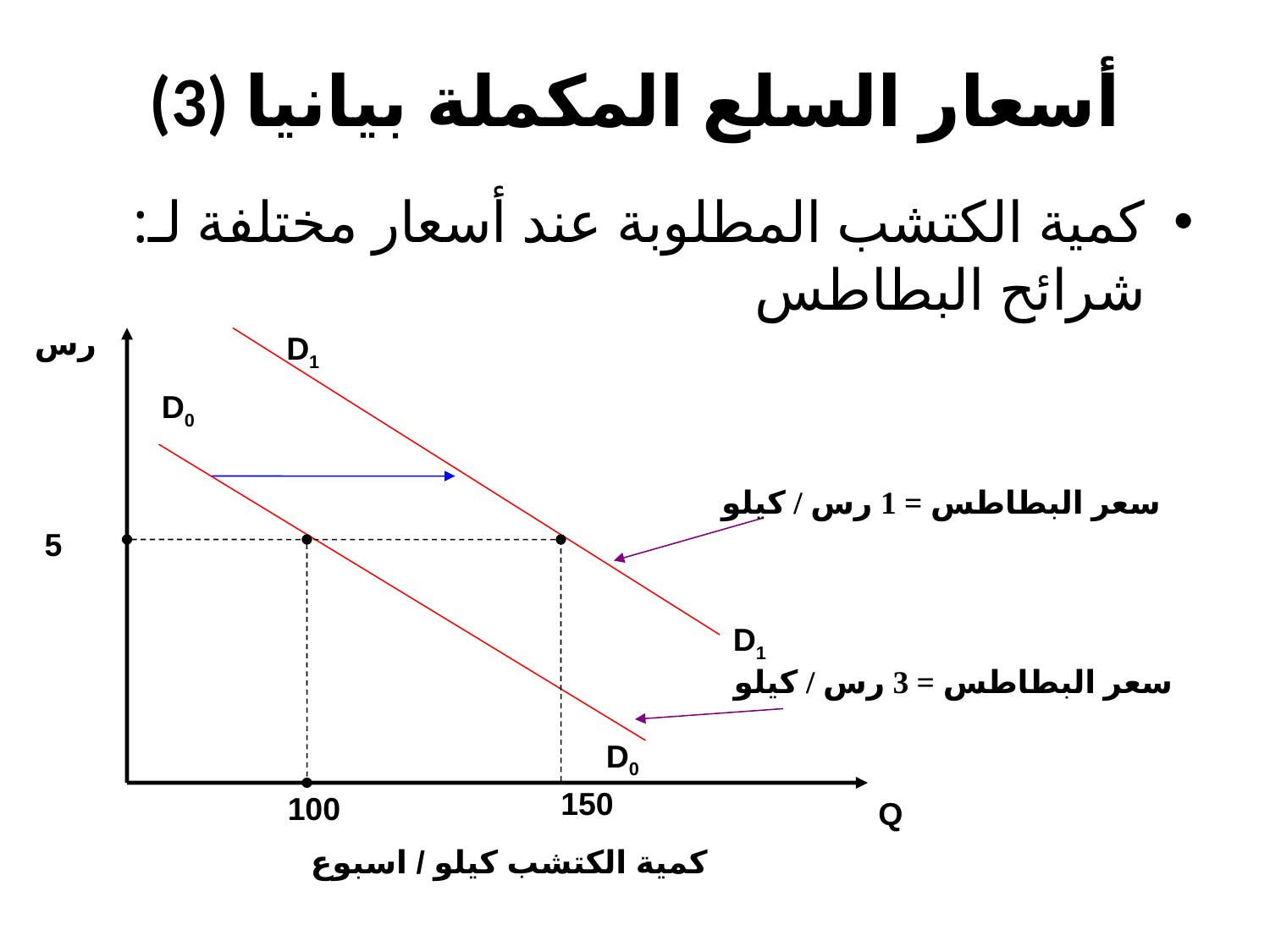

# (3) أسعار السلع المكملة بيانيا
كمية الكتشب المطلوبة عند أسعار مختلفة لـ: شرائح البطاطس
رس
D1

D0

سعر البطاطس = 1 رس / كيلو
5

D1
سعر البطاطس = 3 رس / كيلو

D0
150

100
Q
كمية الكتشب كيلو / اسبوع